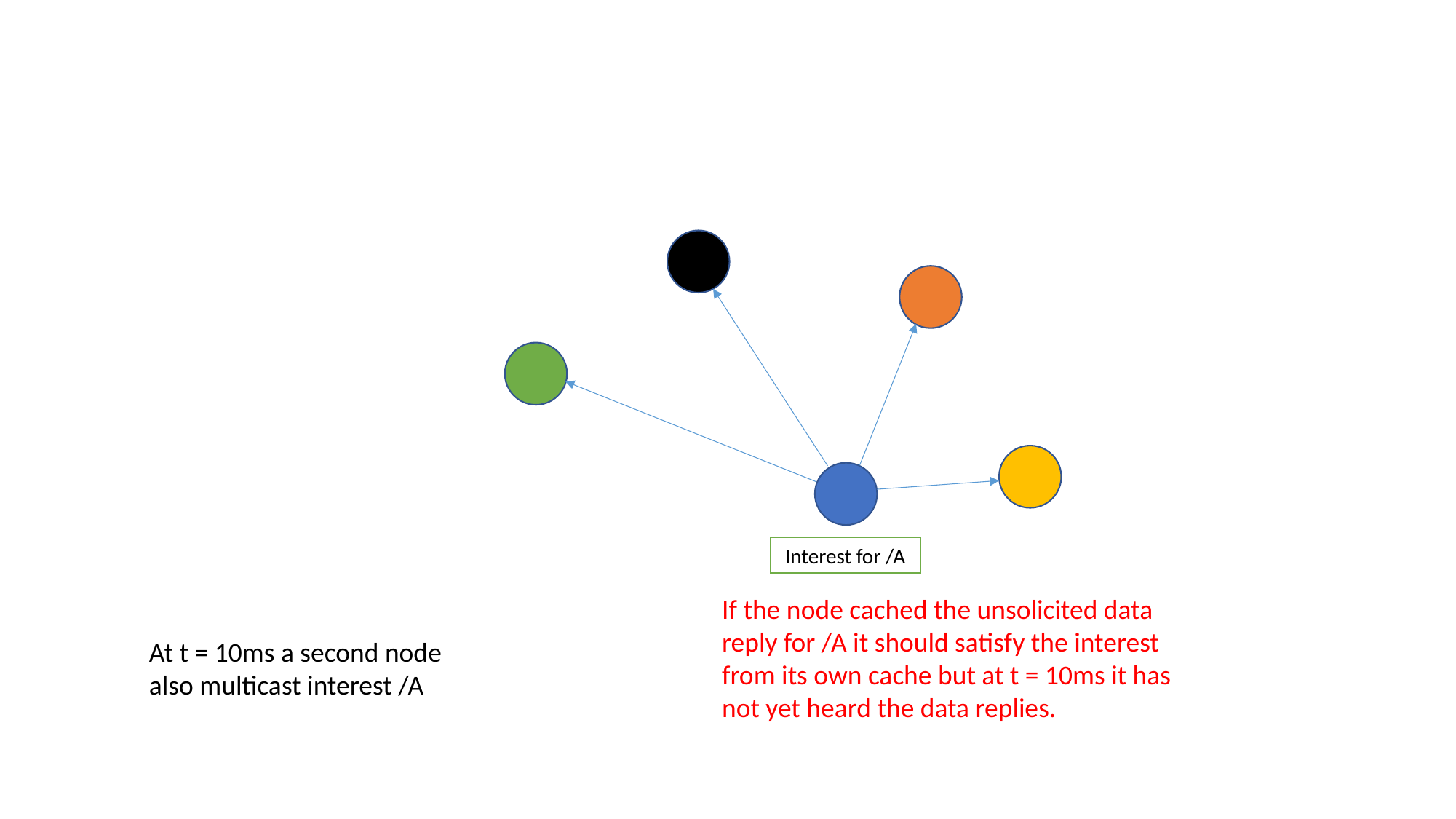

Interest for /A
If the node cached the unsolicited data reply for /A it should satisfy the interest from its own cache but at t = 10ms it has not yet heard the data replies.
At t = 10ms a second node also multicast interest /A